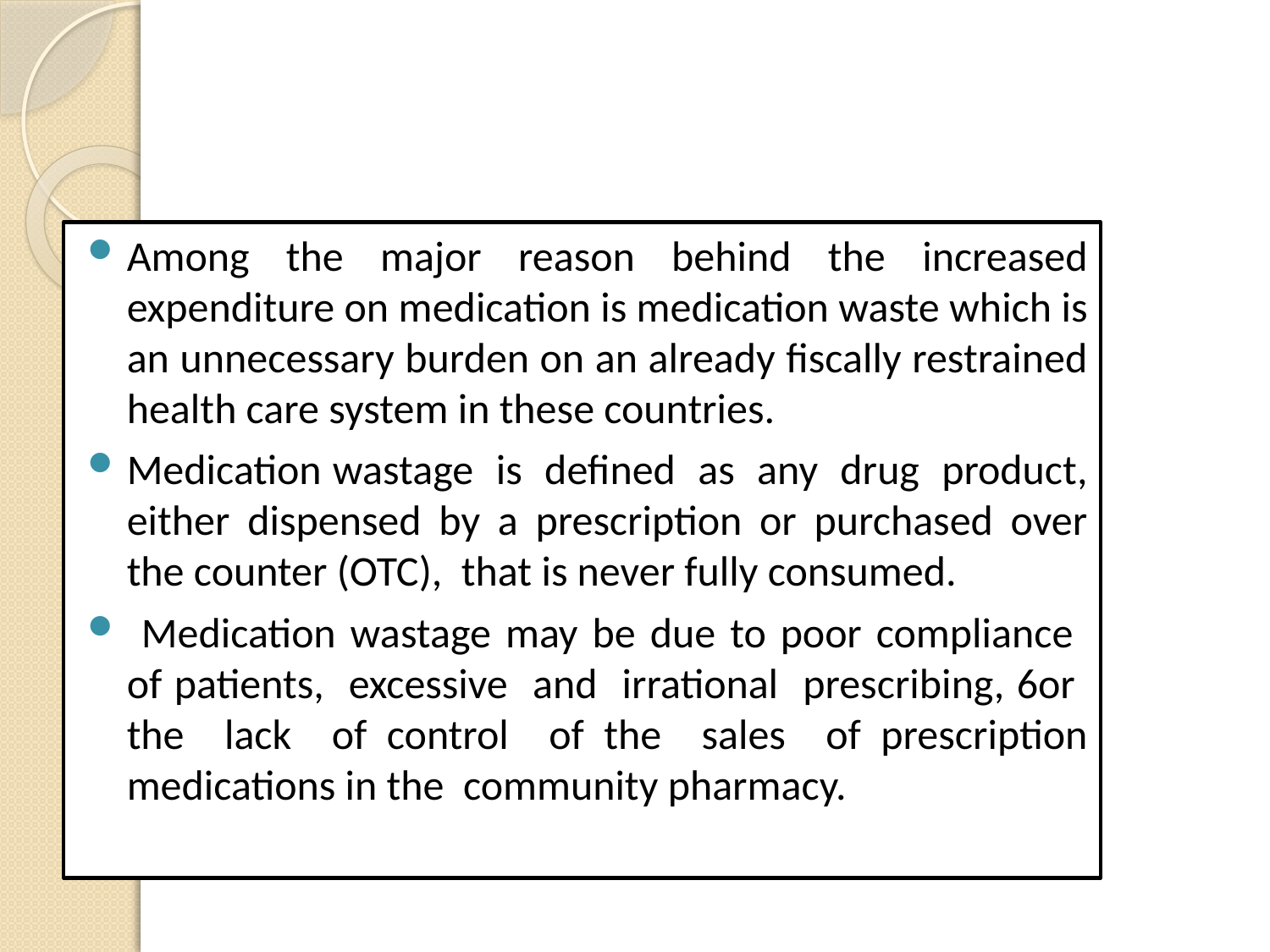

# Use of medication in Saudi Arabia
Among the major reason behind the increased expenditure on medication is medication waste which is an unnecessary burden on an already fiscally restrained health care system in these countries.
Medication wastage  is  defined  as  any  drug  product, either dispensed by a prescription or purchased over the counter (OTC),  that is never fully consumed.
 Medication wastage may be due to poor compliance  of patients,  excessive  and  irrational  prescribing, 6or  the  lack  of control  of the  sales  of prescription medications in the  community pharmacy.